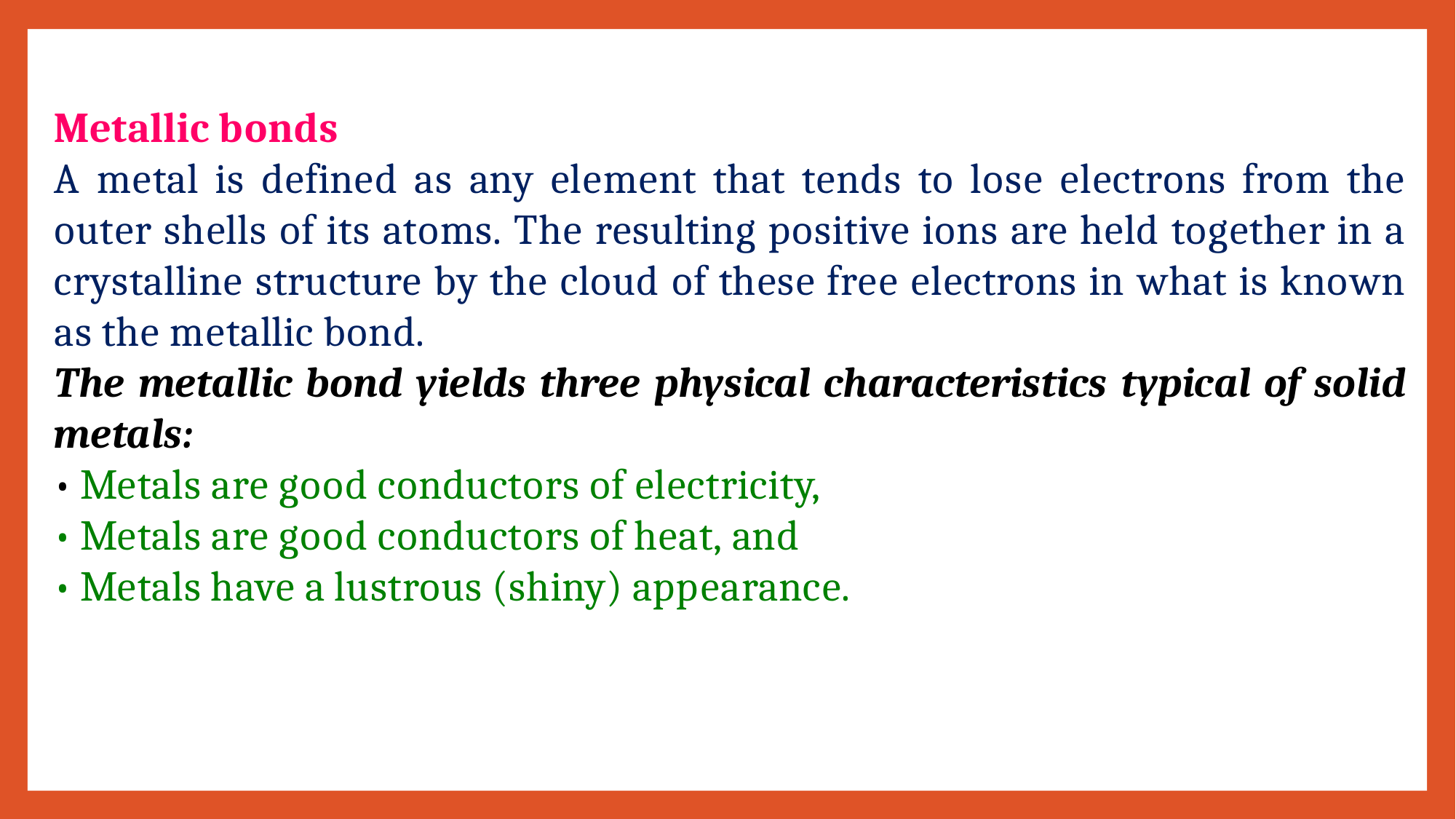

Metallic bonds
A metal is defined as any element that tends to lose electrons from the outer shells of its atoms. The resulting positive ions are held together in a crystalline structure by the cloud of these free electrons in what is known as the metallic bond.
The metallic bond yields three physical characteristics typical of solid metals:
• Metals are good conductors of electricity,
• Metals are good conductors of heat, and
• Metals have a lustrous (shiny) appearance.